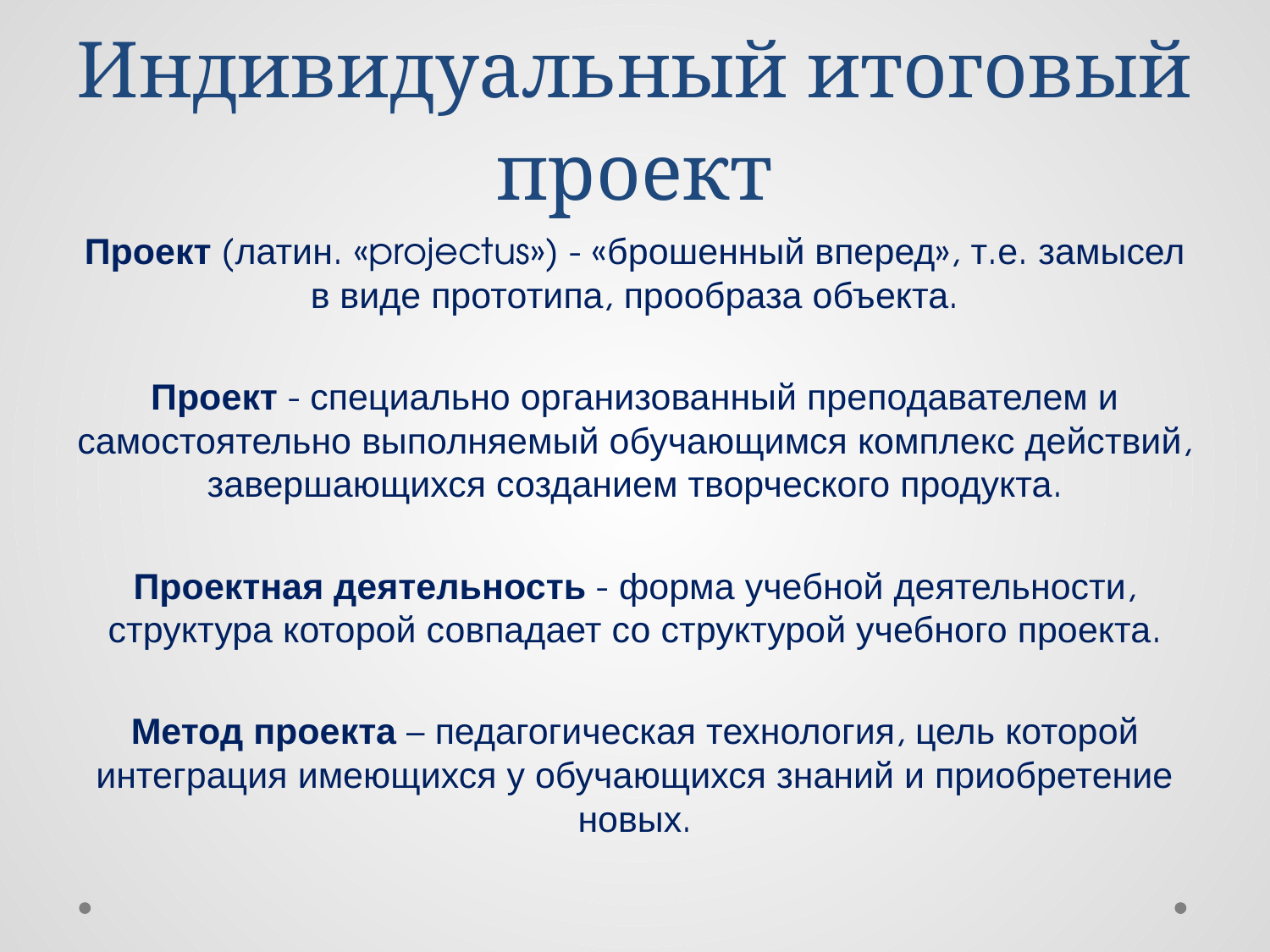

# Индивидуальный итоговый проект
Проект (латин. «projectus») - «брошенный вперед», т.е. замысел в виде прототипа, прообраза объекта.

Проект - специально организованный преподавателем и самостоятельно выполняемый обучающимся комплекс действий, завершающихся созданием творческого продукта.

Проектная деятельность - форма учебной деятельности, структура которой совпадает со структурой учебного проекта.

Метод проекта – педагогическая технология, цель которой интеграция имеющихся у обучающихся знаний и приобретение новых.